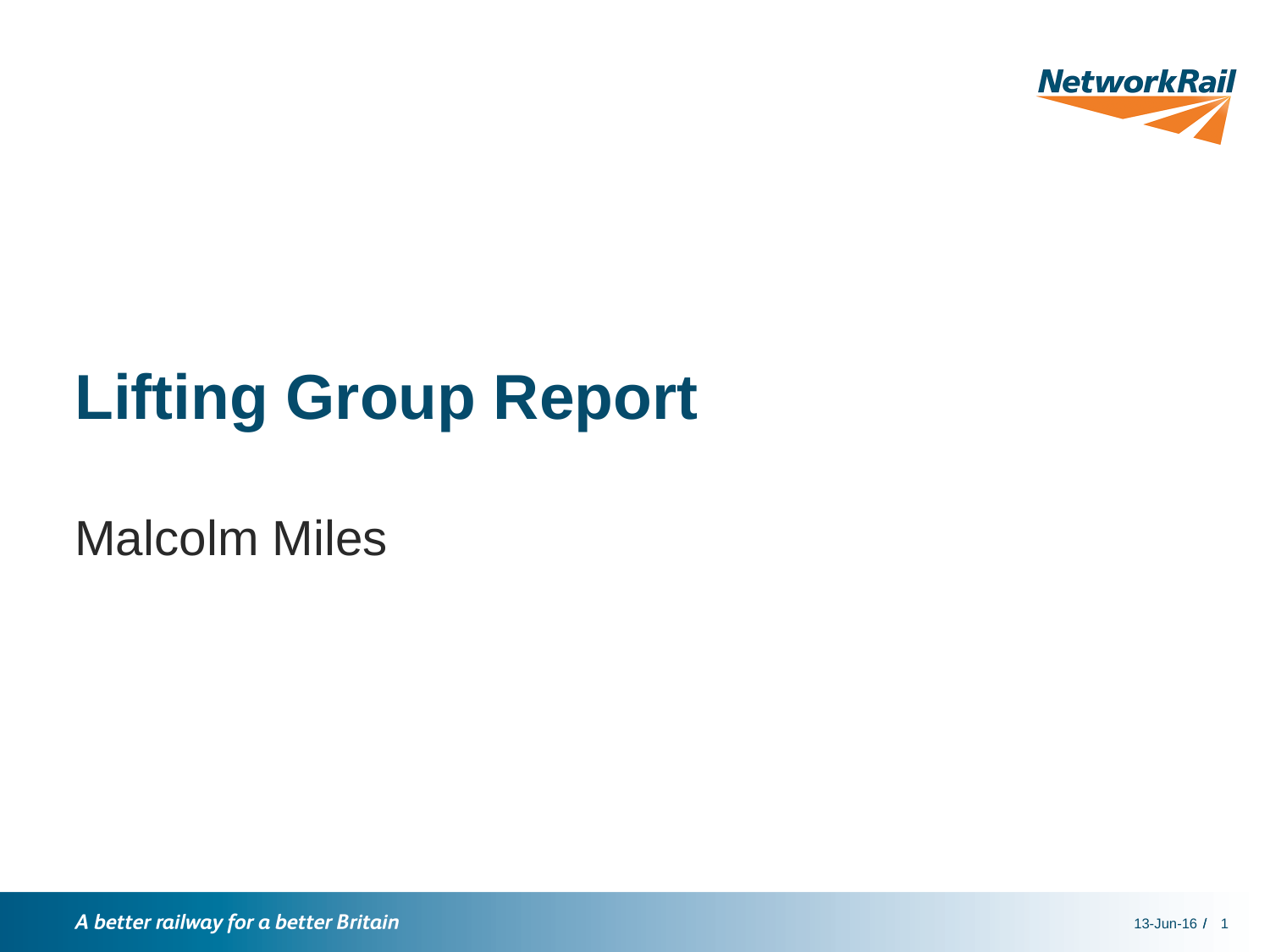

# Lifting Group Report
Malcolm Miles
13-Jun-16
1